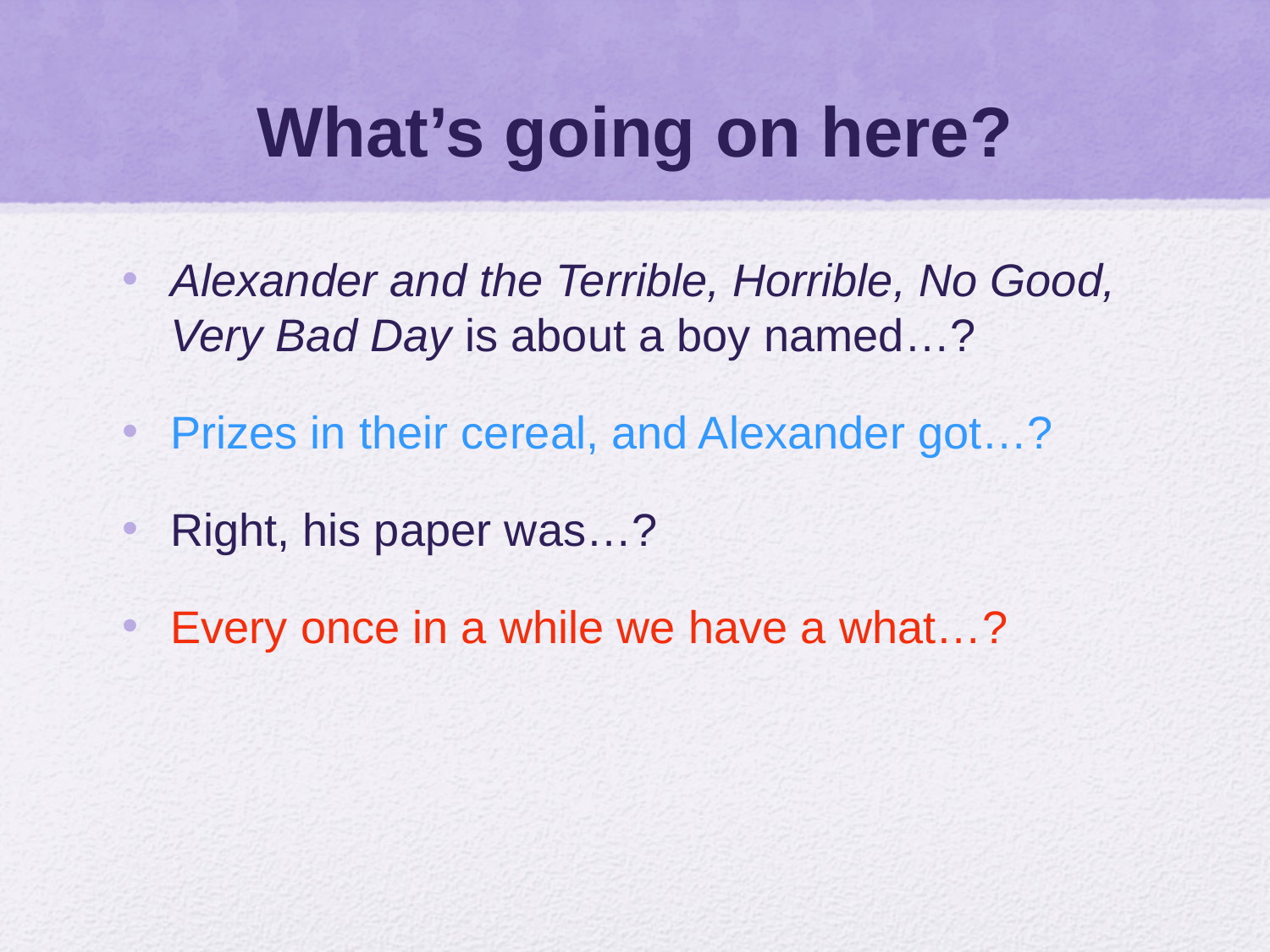

# What’s going on here?
Alexander and the Terrible, Horrible, No Good, Very Bad Day is about a boy named…?
Prizes in their cereal, and Alexander got…?
Right, his paper was…?
Every once in a while we have a what…?